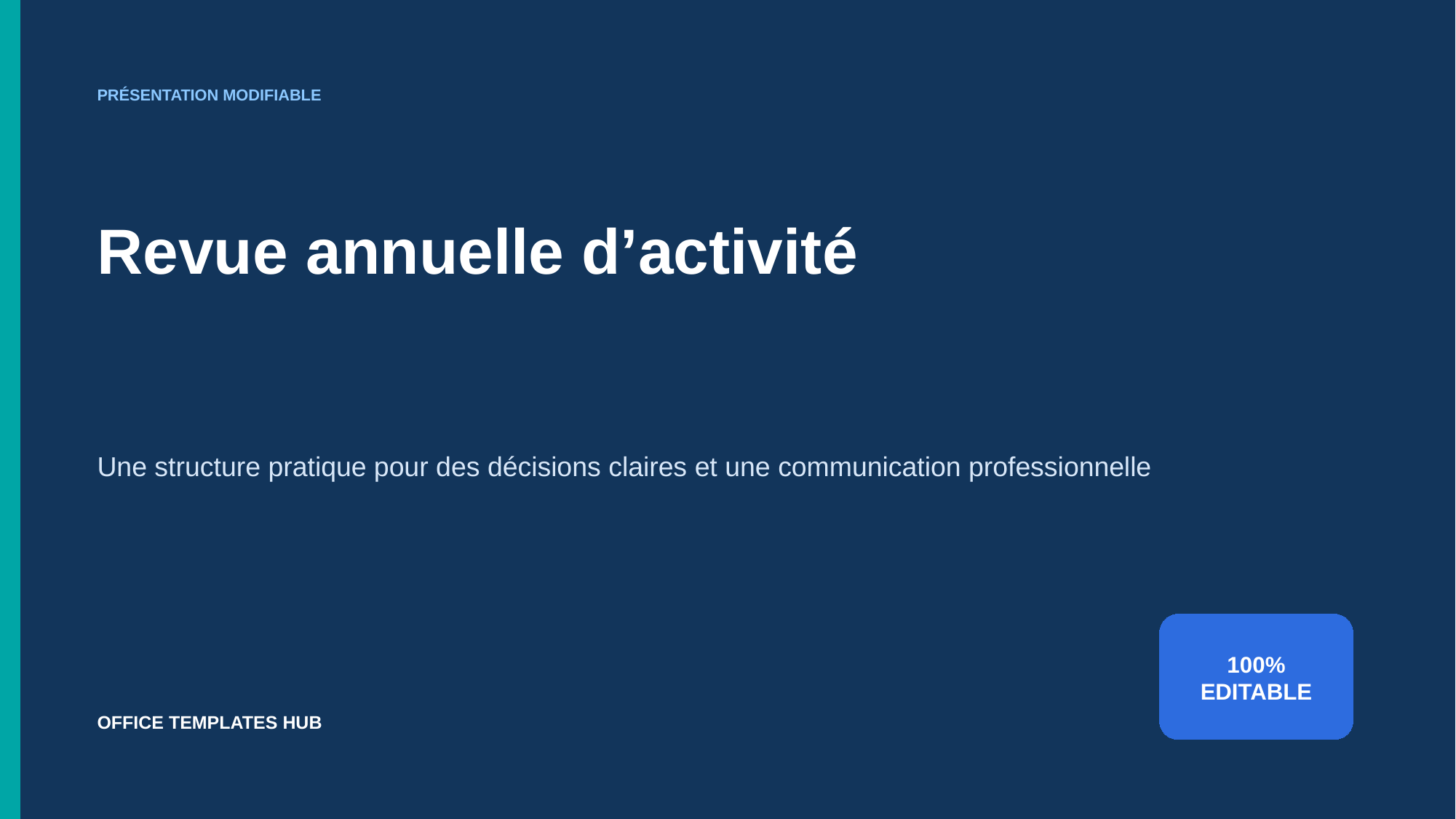

PRÉSENTATION MODIFIABLE
Revue annuelle d’activité
Une structure pratique pour des décisions claires et une communication professionnelle

100%
EDITABLE
OFFICE TEMPLATES HUB